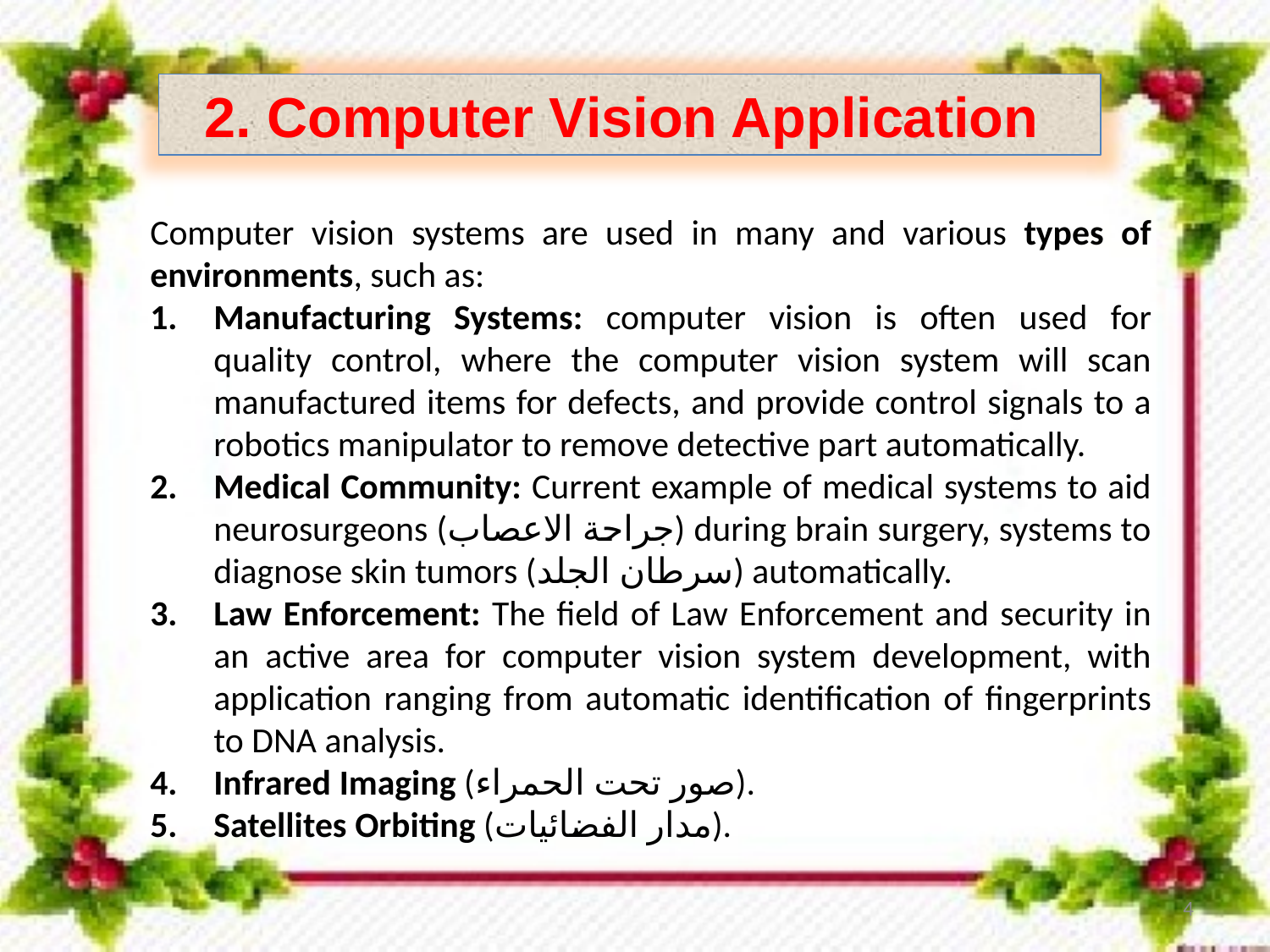

2. Computer Vision Application
Computer vision systems are used in many and various types of environments, such as:
Manufacturing Systems: computer vision is often used for quality control, where the computer vision system will scan manufactured items for defects, and provide control signals to a robotics manipulator to remove detective part automatically.
Medical Community: Current example of medical systems to aid neurosurgeons (جراحة الاعصاب) during brain surgery, systems to diagnose skin tumors (سرطان الجلد) automatically.
Law Enforcement: The field of Law Enforcement and security in an active area for computer vision system development, with application ranging from automatic identification of fingerprints to DNA analysis.
Infrared Imaging (صور تحت الحمراء).
Satellites Orbiting (مدار الفضائيات).
4